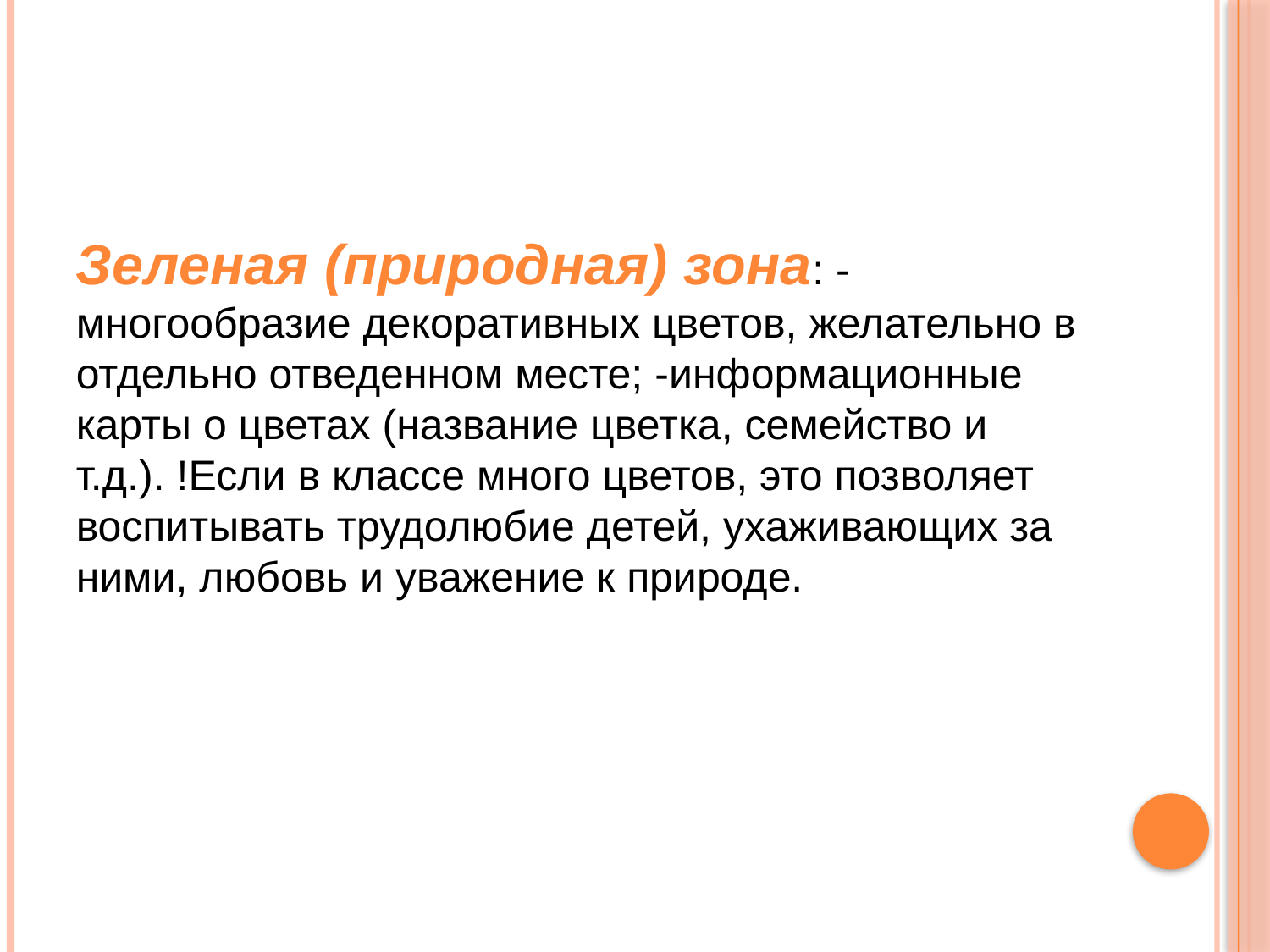

#
Зеленая (природная) зона: -многообразие декоративных цветов, желательно в отдельно отведенном месте; -информационные карты о цветах (название цветка, семейство и т.д.). !Если в классе много цветов, это позволяет воспитывать трудолюбие детей, ухаживающих за ними, любовь и уважение к природе.